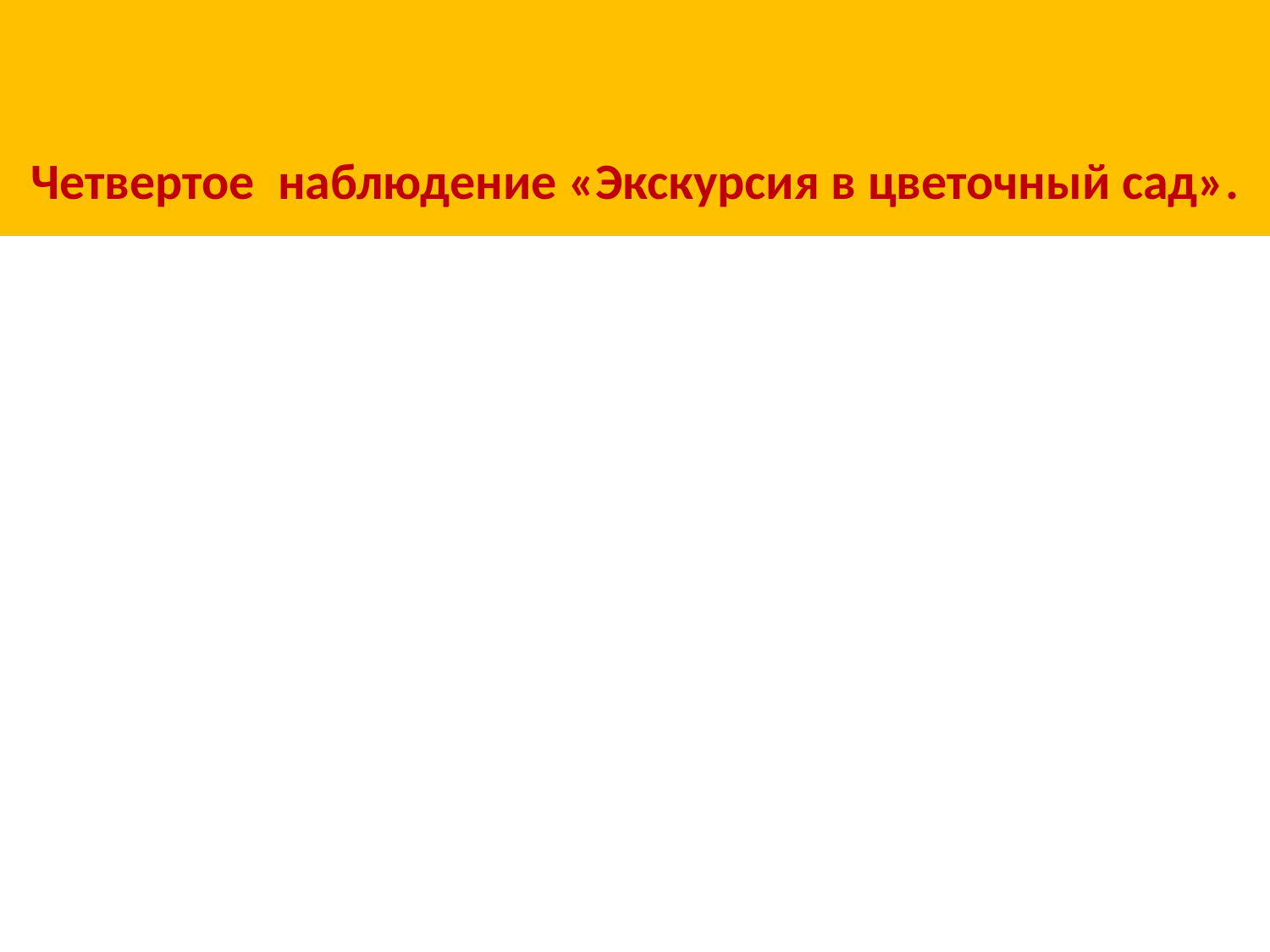

# Четвертое  наблюдение «Экскурсия в цветочный сад».